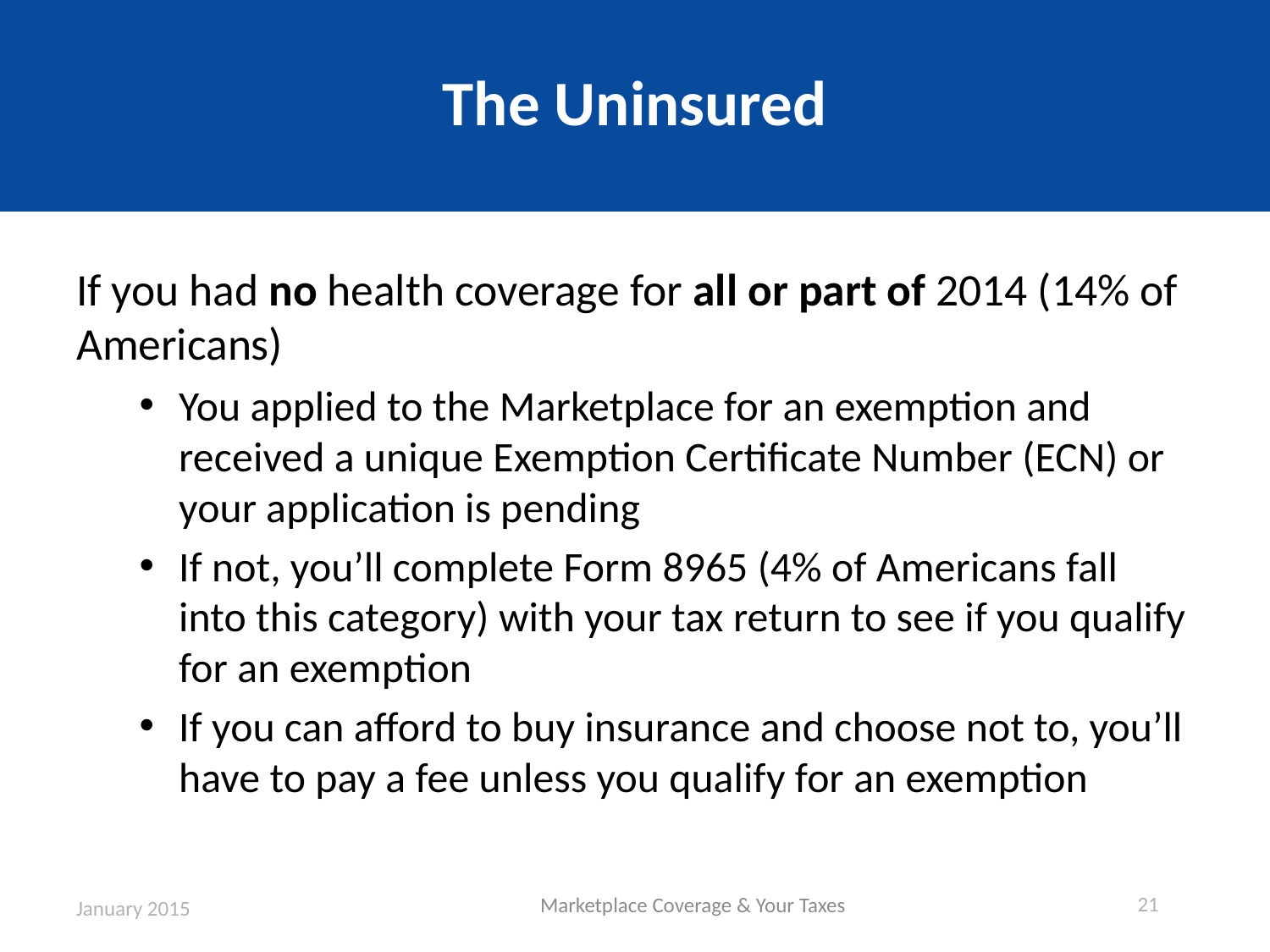

# The Uninsured
If you had no health coverage for all or part of 2014 (14% of Americans)
You applied to the Marketplace for an exemption and received a unique Exemption Certificate Number (ECN) or your application is pending
If not, you’ll complete Form 8965 (4% of Americans fall into this category) with your tax return to see if you qualify for an exemption
If you can afford to buy insurance and choose not to, you’ll have to pay a fee unless you qualify for an exemption
21
January 2015